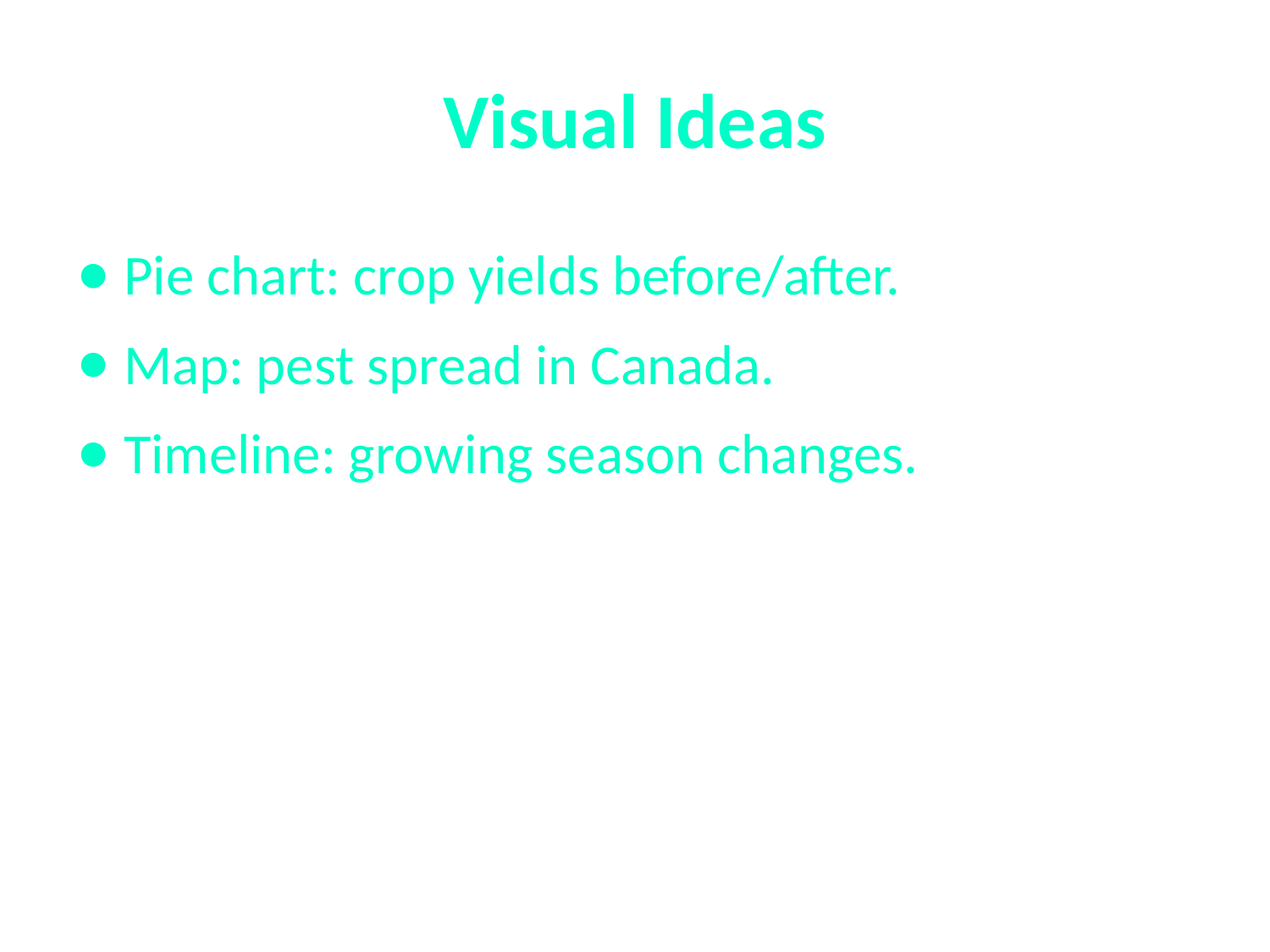

# Visual Ideas
Pie chart: crop yields before/after.
Map: pest spread in Canada.
Timeline: growing season changes.